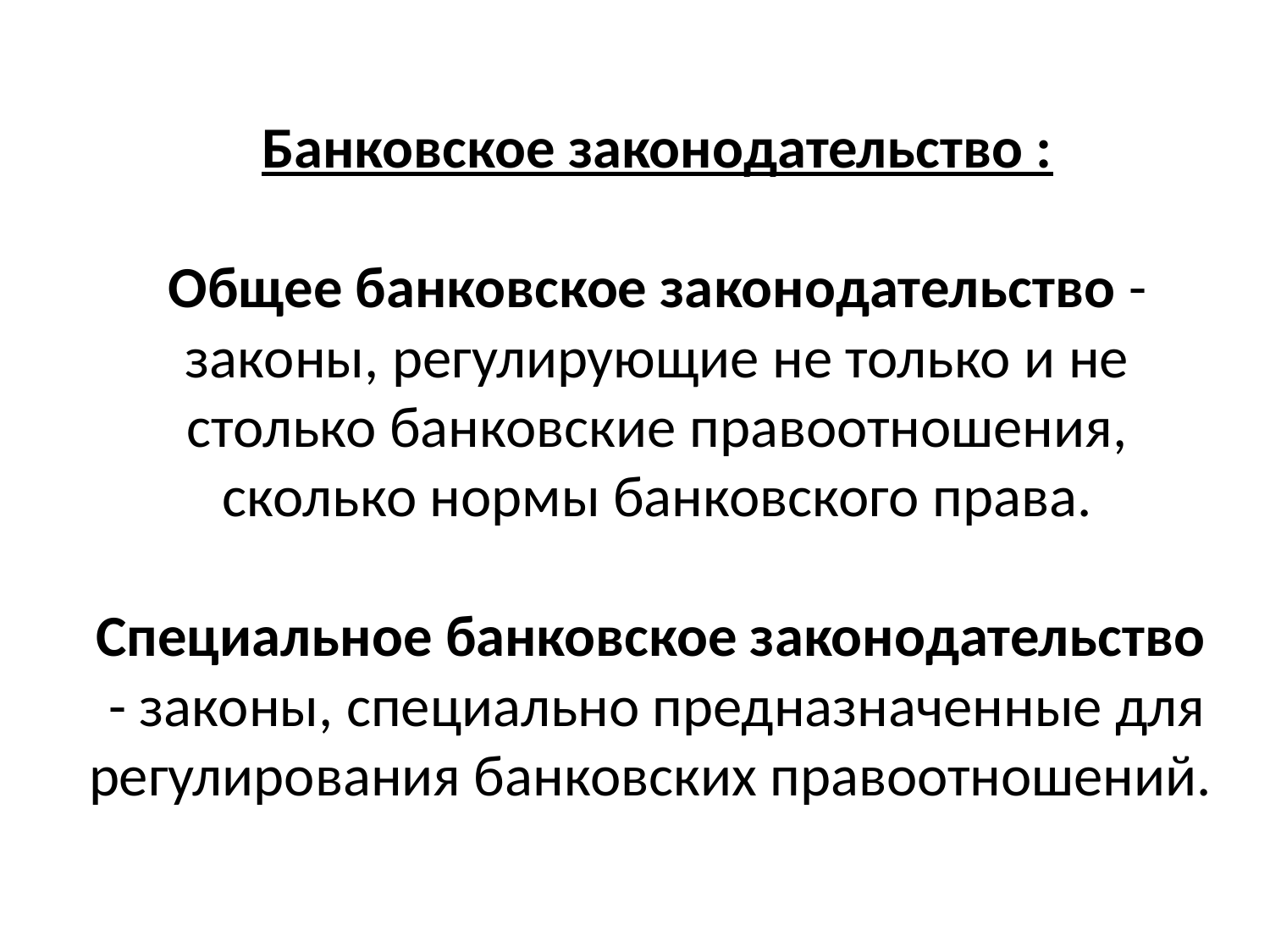

# Банковское законодательство : Общее банковское законодательство - законы, регулирующие не только и не столько банковские правоотношения, сколько нормы банковского права. Специальное банковское законодательство  - законы, специально предназначенные для регулирования банковских правоотношений.